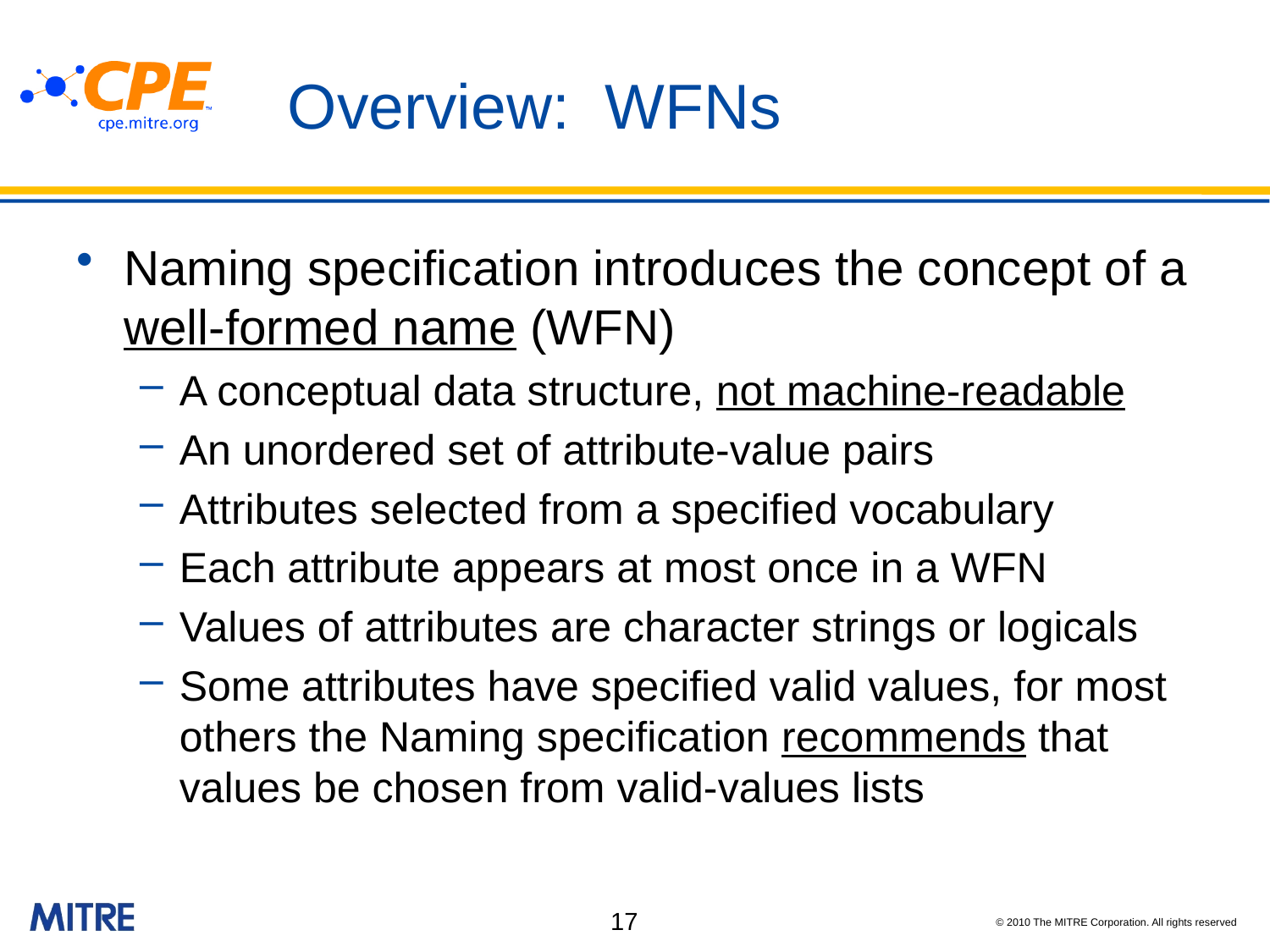

# Overview:  WFNs
Naming specification introduces the concept of a well-formed name (WFN)
A conceptual data structure, not machine-readable
An unordered set of attribute-value pairs
Attributes selected from a specified vocabulary
Each attribute appears at most once in a WFN
Values of attributes are character strings or logicals
Some attributes have specified valid values, for most others the Naming specification recommends that values be chosen from valid-values lists

17